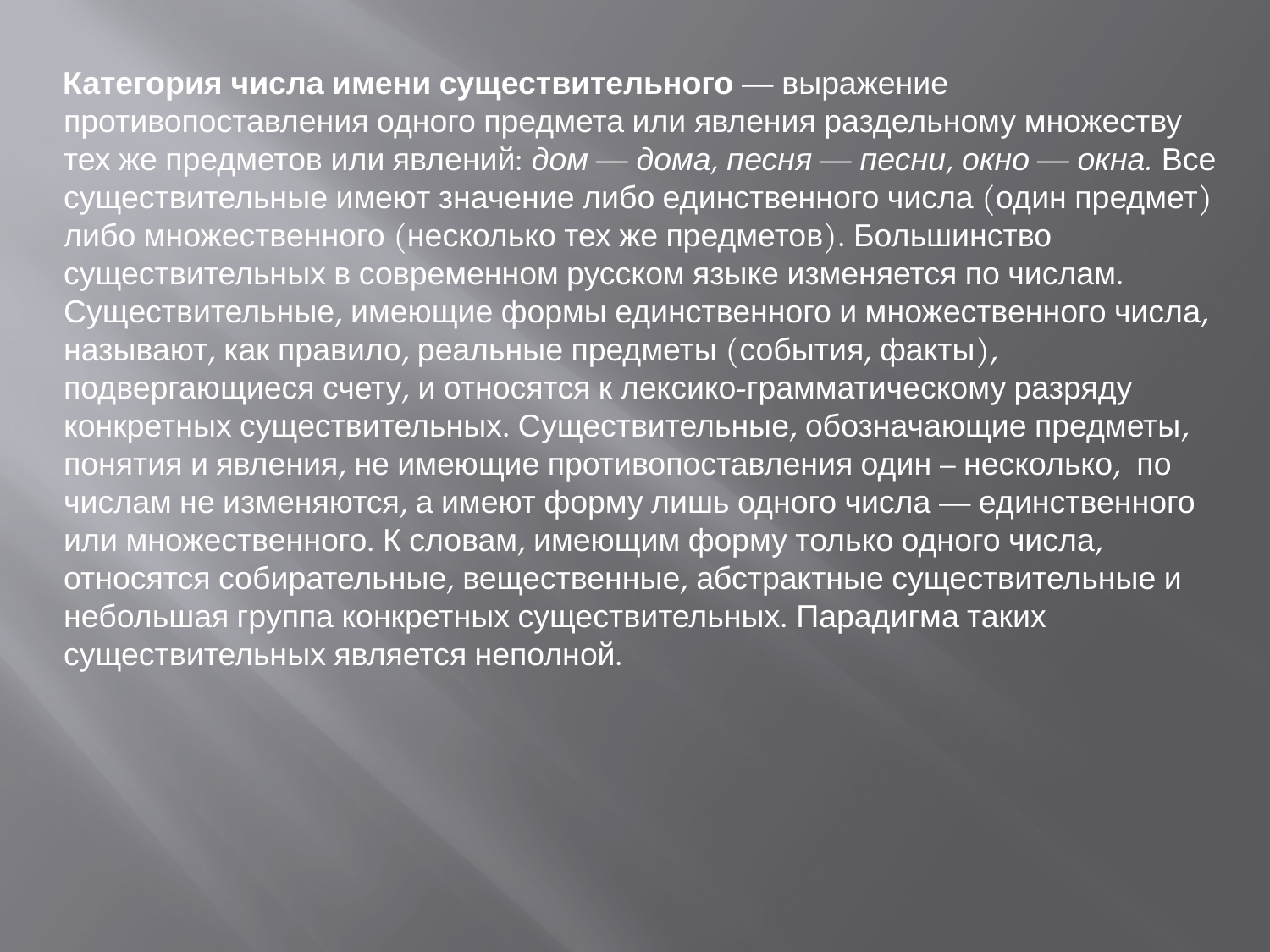

Категория числа имени существительного — выражение противопоставления одного предмета или явления раздельному множеству тех же предметов или явлений: дом — дома, песня — песни, окно — окна. Все существительные имеют значение либо единственного числа (один предмет) либо множественного (несколько тех же предметов). Большинство существительных в современном русском языке изменяется по числам. Существительные, имеющие формы единственного и множественного числа, называют, как правило, реальные предметы (события, факты), подвергающиеся счету, и относятся к лексико-грамматическому разряду конкретных существительных. Существительные, обозначающие предметы, понятия и явления, не имеющие противопоставления один – несколько,  по числам не изменяются, а имеют форму лишь одного числа — единственного или множественного. К словам, имеющим форму только одного числа, относятся собирательные, вещественные, абстрактные существительные и небольшая группа конкретных существительных. Парадигма таких существительных является неполной.